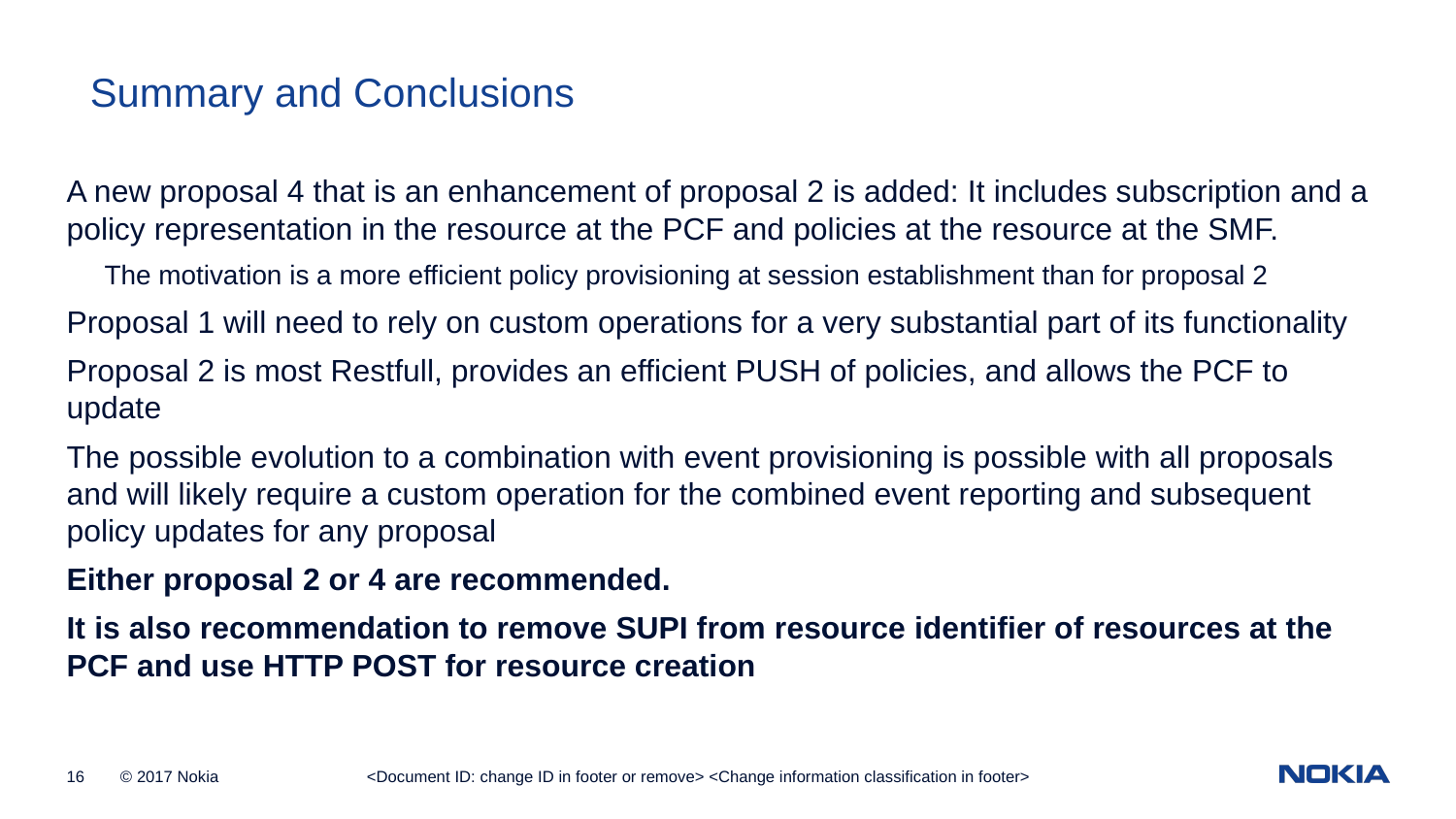

Summary and Conclusions
A new proposal 4 that is an enhancement of proposal 2 is added: It includes subscription and a policy representation in the resource at the PCF and policies at the resource at the SMF.
The motivation is a more efficient policy provisioning at session establishment than for proposal 2
Proposal 1 will need to rely on custom operations for a very substantial part of its functionality
Proposal 2 is most Restfull, provides an efficient PUSH of policies, and allows the PCF to update
The possible evolution to a combination with event provisioning is possible with all proposals and will likely require a custom operation for the combined event reporting and subsequent policy updates for any proposal
Either proposal 2 or 4 are recommended.
It is also recommendation to remove SUPI from resource identifier of resources at the PCF and use HTTP POST for resource creation

<Document ID: change ID in footer or remove> <Change information classification in footer>